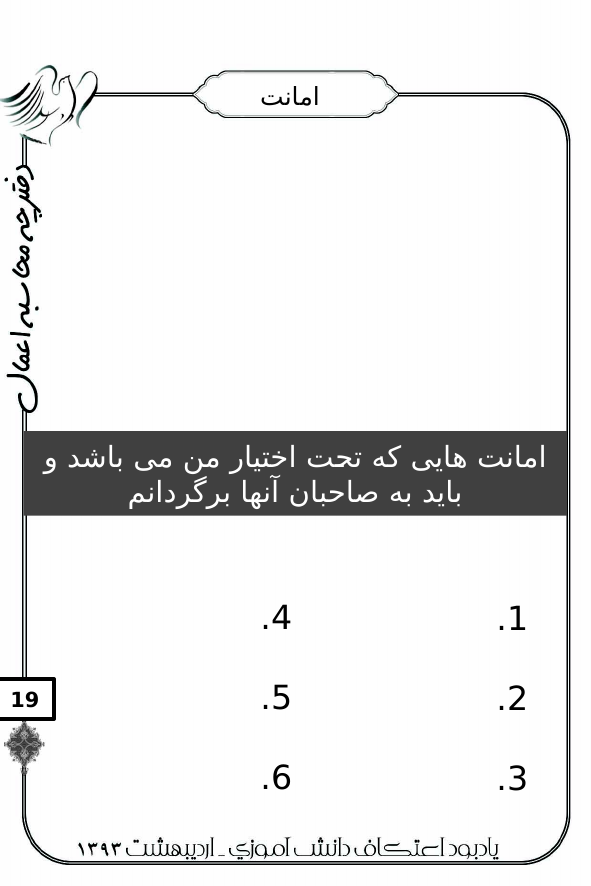

# امانت
امانت هایی که تحت اختیار من می باشد و باید به صاحبان آنها برگردانم
4.
5.
6.
1.
2.
3.
19